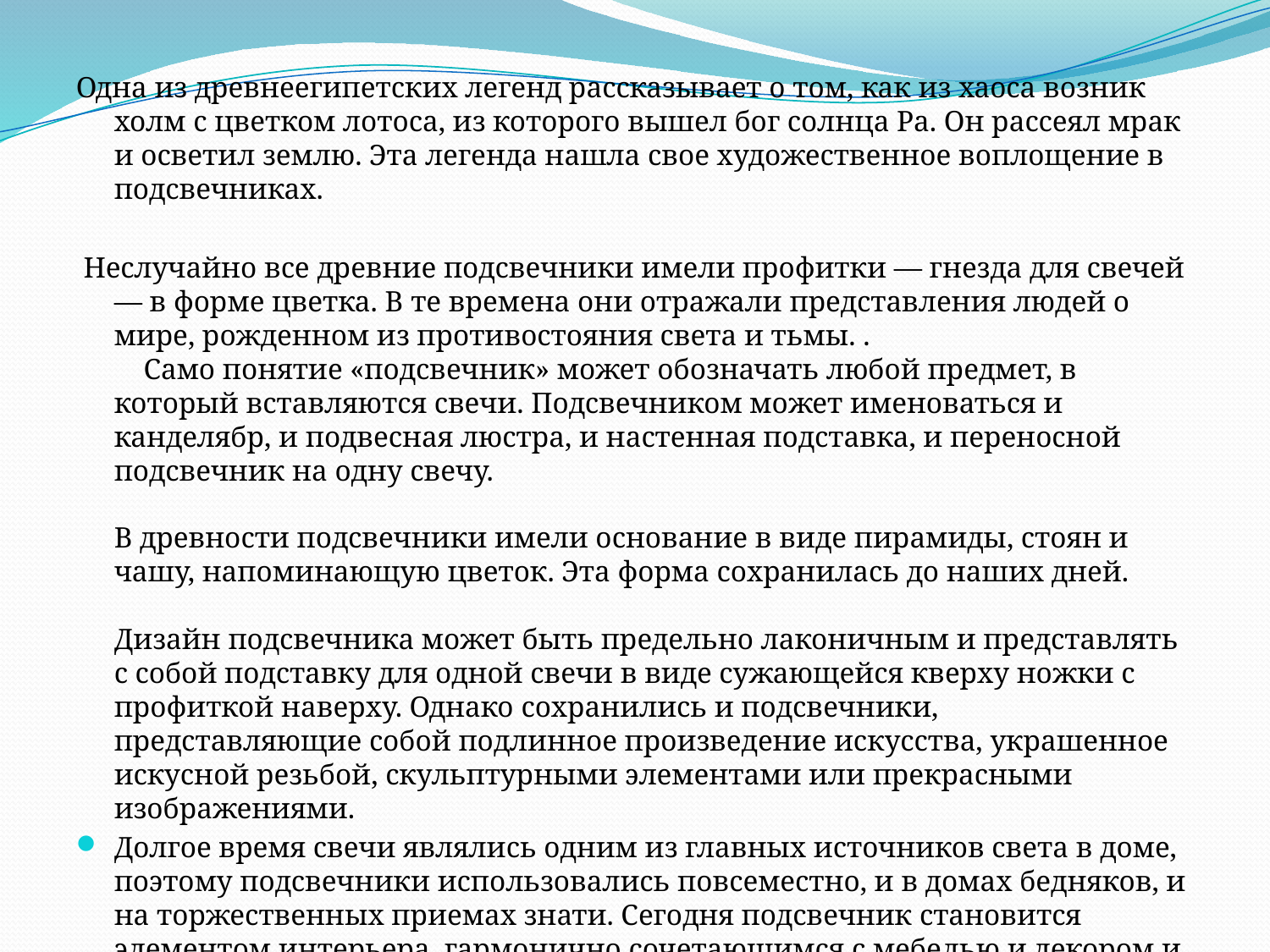

Одна из древнеегипетских легенд рассказывает о том, как из хаоса возник холм с цветком лотоса, из которого вышел бог солнца Ра. Он рассеял мрак и осветил землю. Эта легенда нашла свое художественное воплощение в подсвечниках.

 Неслучайно все древние подсвечники имели профитки — гнезда для свечей — в форме цветка. В те времена они отражали представления людей о мире, рожденном из противостояния света и тьмы. . 
    Само понятие «подсвечник» может обозначать любой предмет, в который вставляются свечи. Подсвечником может именоваться и канделябр, и подвесная люстра, и настенная подставка, и переносной подсвечник на одну свечу. 
В древности подсвечники имели основание в виде пирамиды, стоян и чашу, напоминающую цветок. Эта форма сохранилась до наших дней. 
Дизайн подсвечника может быть предельно лаконичным и представлять с собой подставку для одной свечи в виде сужающейся кверху ножки с профиткой наверху. Однако сохранились и подсвечники, представляющие собой подлинное произведение искусства, украшенное искусной резьбой, скульптурными элементами или прекрасными изображениями.
Долгое время свечи являлись одним из главных источников света в доме, поэтому подсвечники использовались повсеместно, и в домах бедняков, и на торжественных приемах знати. Сегодня подсвечник становится элементом интерьера, гармонично сочетающимся с мебелью и декором и отражающим характер и вкусы его обладателя